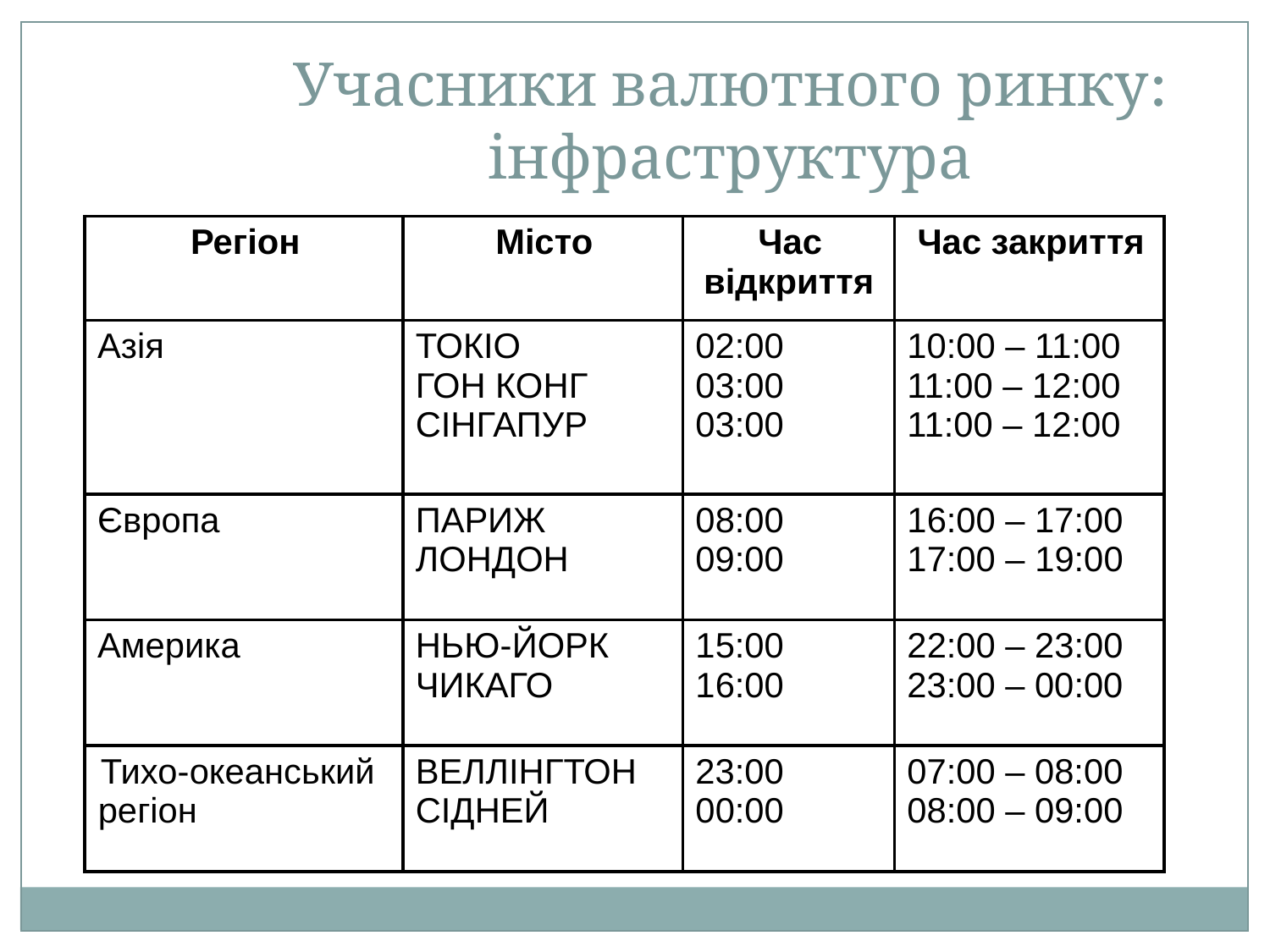

Учасники валютного ринку: інфраструктура
| Регіон | Місто | Час відкриття | Час закриття |
| --- | --- | --- | --- |
| Азія | ТОКІО ГОН КОНГ СІНГАПУР | 02:00 03:00 03:00 | 10:00 – 11:00 11:00 – 12:00 11:00 – 12:00 |
| Європа | ПАРИЖ ЛОНДОН | 08:00 09:00 | 16:00 – 17:00 17:00 – 19:00 |
| Америка | НЬЮ-ЙОРК ЧИКАГО | 15:00 16:00 | 22:00 – 23:00 23:00 – 00:00 |
| Тихо-океанський регіон | ВЕЛЛІНГТОН СІДНЕЙ | 23:00 00:00 | 07:00 – 08:00 08:00 – 09:00 |